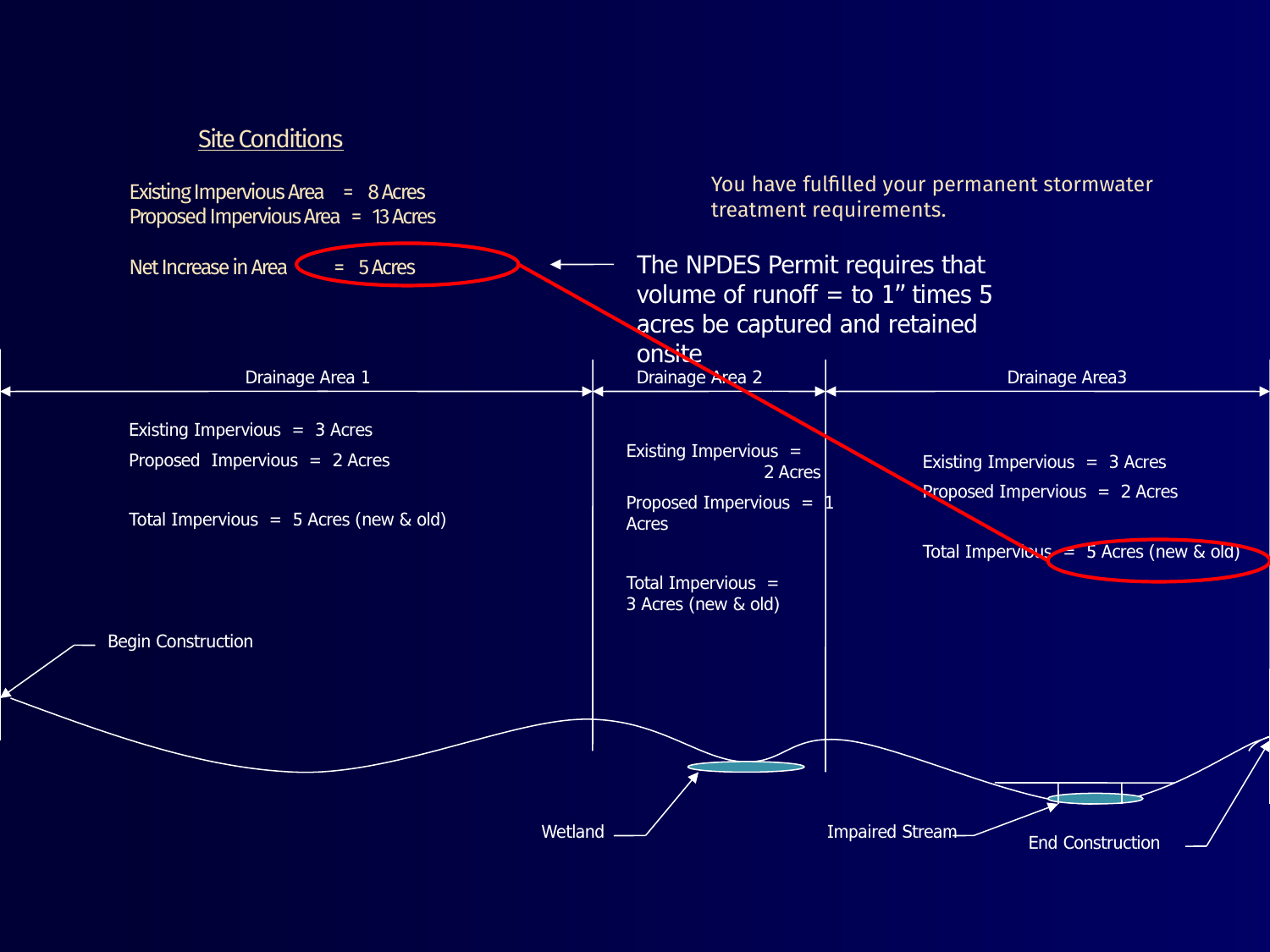

You have fulfilled your permanent stormwater treatment requirements.
# Site Conditions Existing Impervious Area     =    8 Acres Proposed Impervious Area   =   13 Acres Net Increase in Area            =    5 Acres

The NPDES Permit requires that volume of runoff = to 1” times 5 acres be captured and retained onsite

Drainage Area 1

Drainage Area 2

Drainage Area3

Existing Impervious  =  3 Acres
Proposed  Impervious  =  2 Acres

Total Impervious  =  5 Acres (new & old)
Existing Impervious  =                               2 Acres
Proposed Impervious  =  1 Acres

Total Impervious  =         3 Acres (new & old)
Existing Impervious  =  3 Acres
Proposed Impervious  =  2 Acres

Total Impervious  =  5 Acres (new & old)

Begin Construction

Wetland
Impaired Stream
End Construction